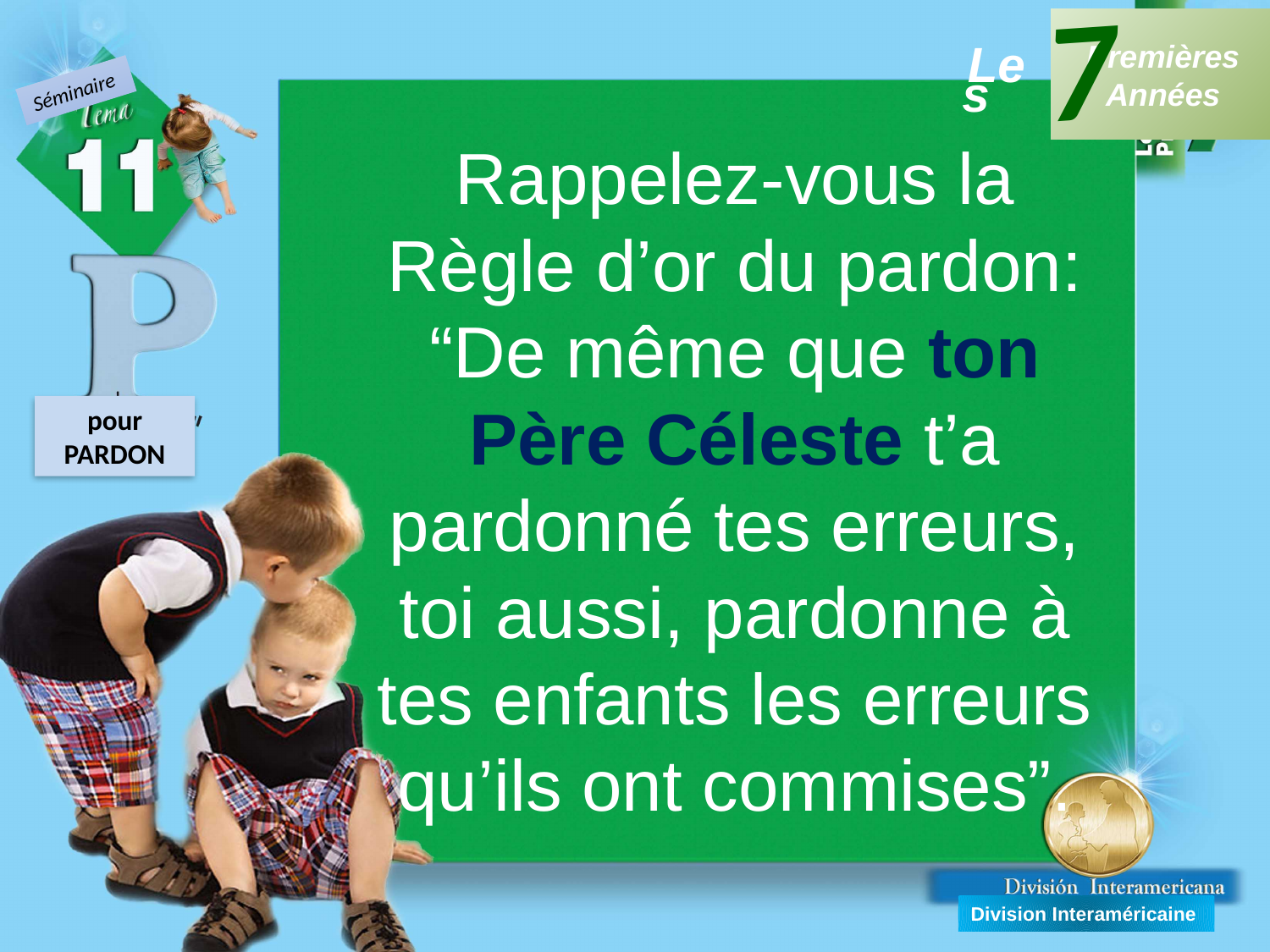

7
Premières
Années
Les
Séminaire
Rappelez-vous la Règle d’or du pardon: “De même que ton Père Céleste t’a pardonné tes erreurs, toi aussi, pardonne à tes enfants les erreurs qu’ils ont commises”.
pour PARDON
Division Interaméricaine